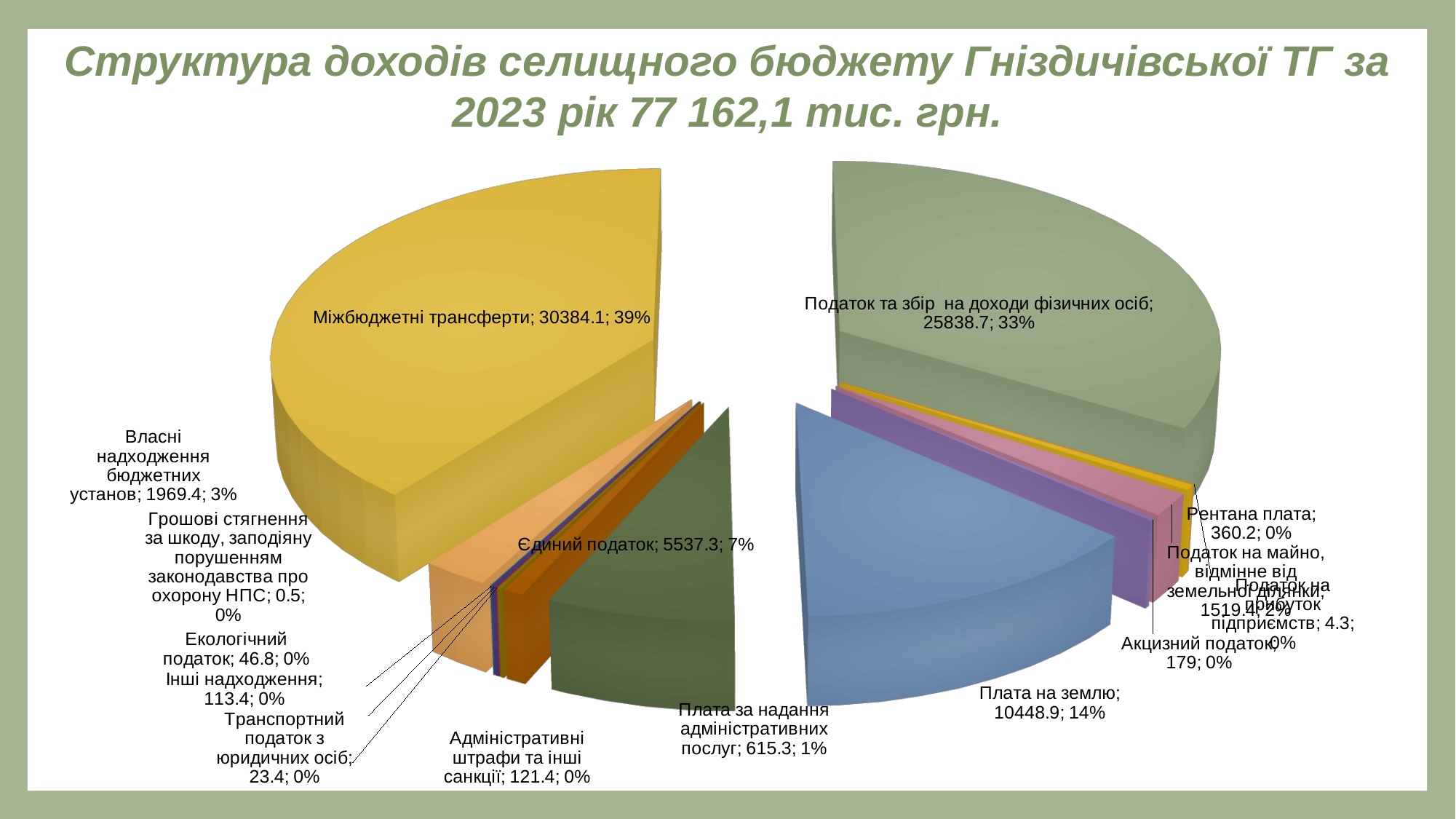

Структура доходів селищного бюджету Гніздичівської ТГ за 2023 рік 77 162,1 тис. грн.

[unsupported chart]